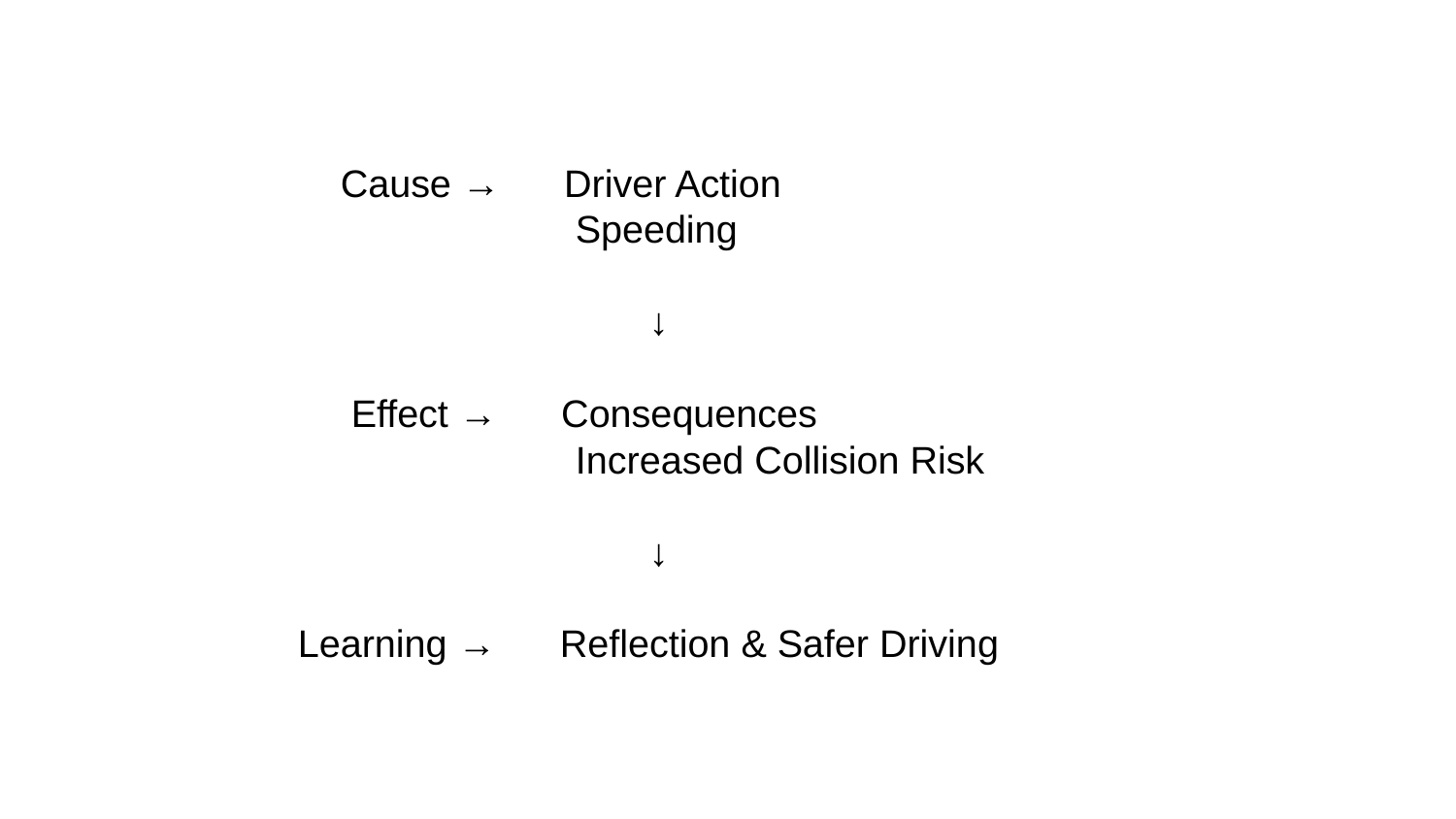

Cause →      Driver Action
                             Speeding

                                    ↓

        Effect →      Consequences
                             Increased Collision Risk

                                    ↓

   Learning →      Reflection & Safer Driving